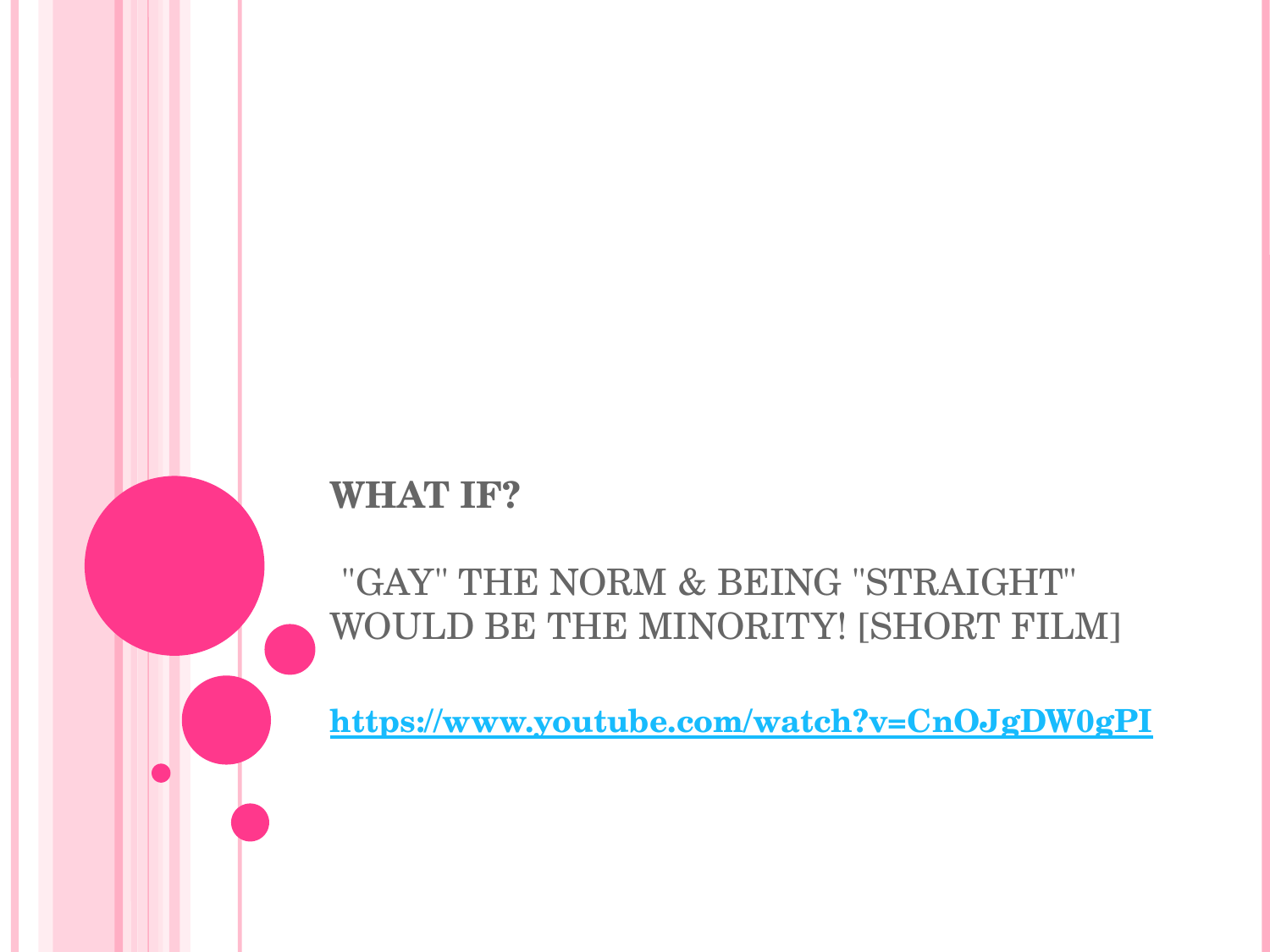

# What if?  "Gay" The Norm & Being "Straight" Would Be The Minority! [Short Film]
https://www.youtube.com/watch?v=CnOJgDW0gPI